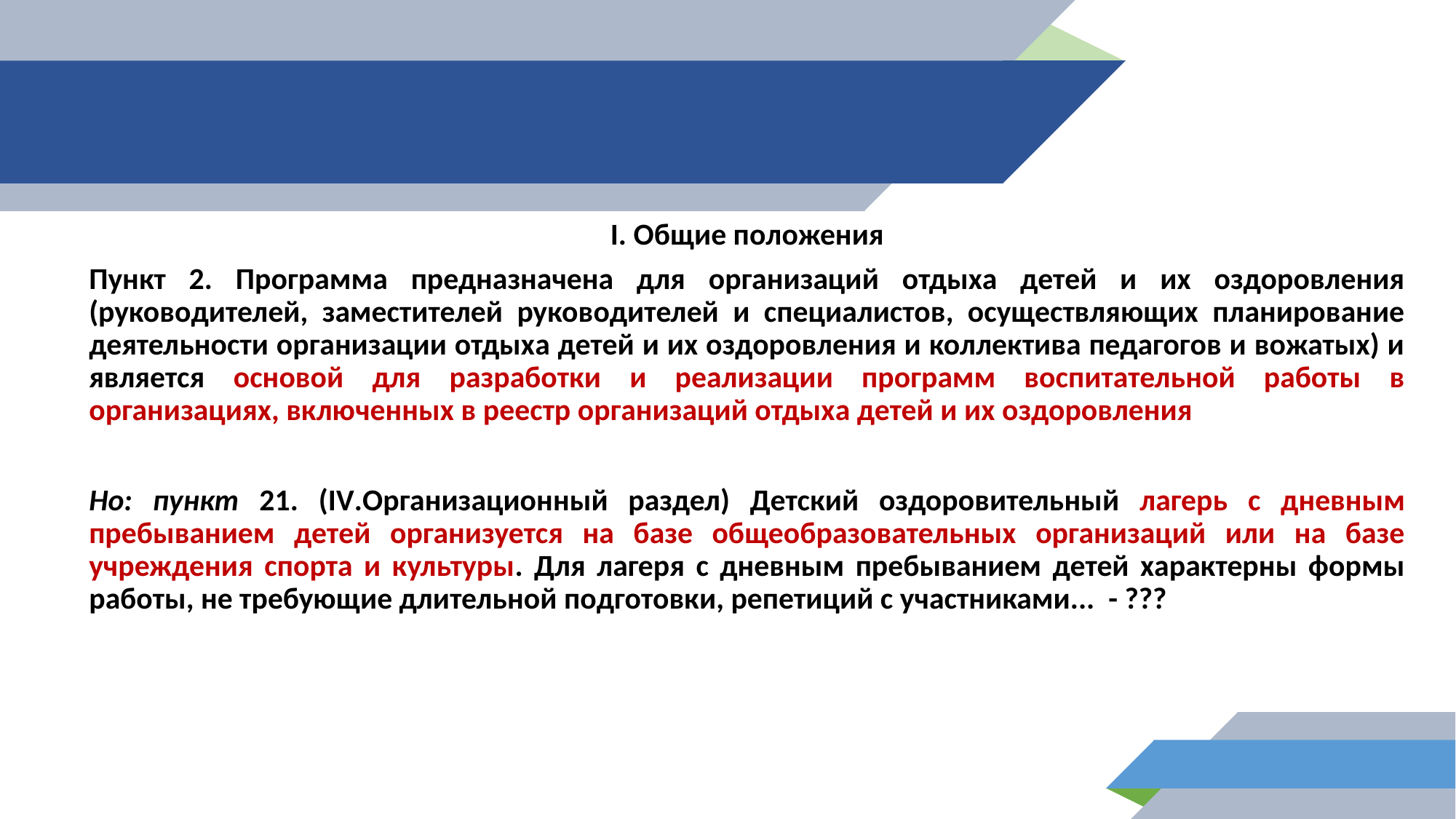

I. Общие положения
Пункт 2. Программа предназначена для организаций отдыха детей и их оздоровления (руководителей, заместителей руководителей и специалистов, осуществляющих планирование деятельности организации отдыха детей и их оздоровления и коллектива педагогов и вожатых) и является основой для разработки и реализации программ воспитательной работы в организациях, включенных в реестр организаций отдыха детей и их оздоровления

Но: пункт 21. (IV.Организационный раздел) Детский оздоровительный лагерь с дневным пребыванием детей организуется на базе общеобразовательных организаций или на базе учреждения спорта и культуры. Для лагеря с дневным пребыванием детей характерны формы работы, не требующие длительной подготовки, репетиций с участниками...  - ???